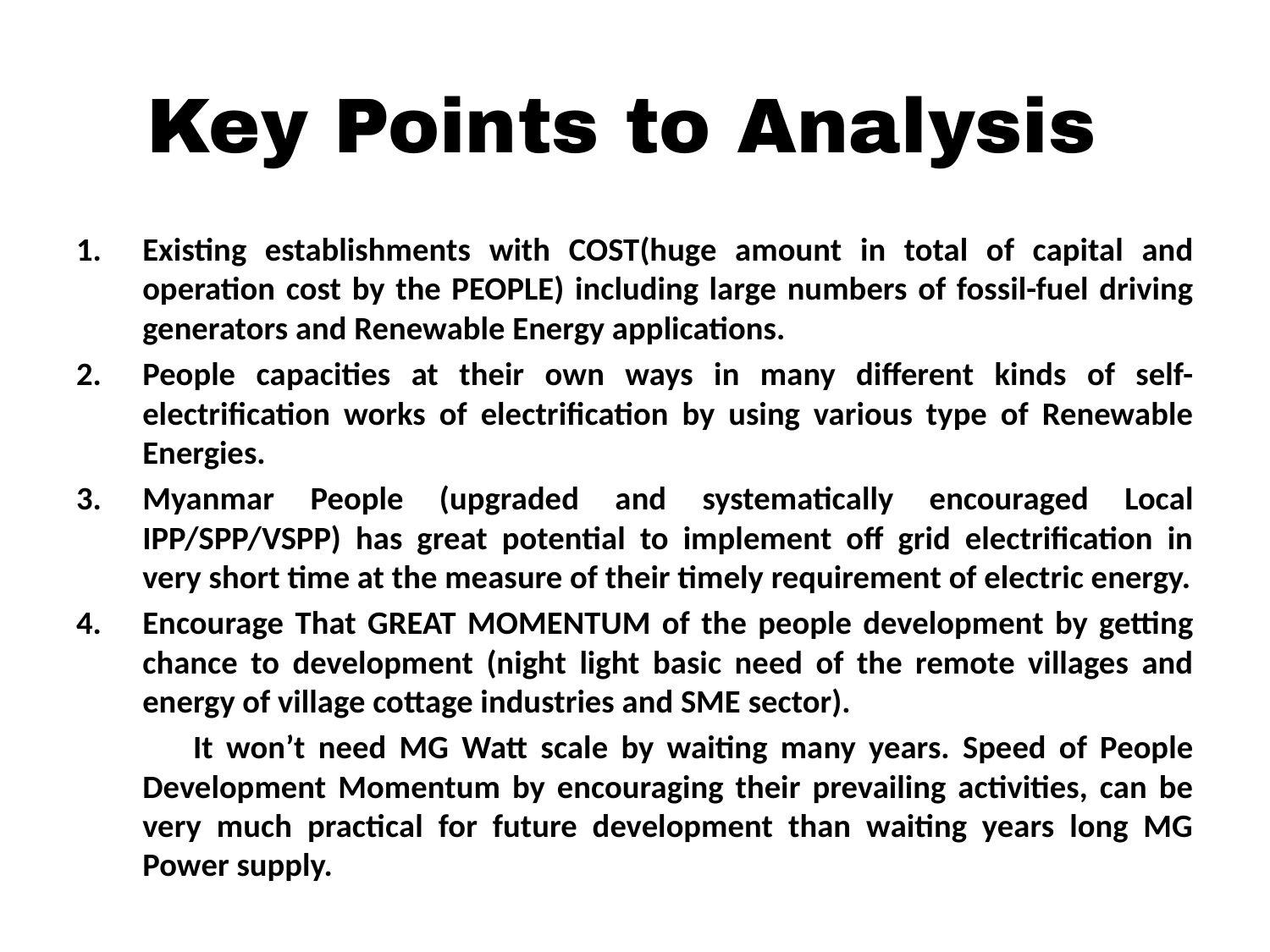

# Key Points to Analysis
Existing establishments with COST(huge amount in total of capital and operation cost by the PEOPLE) including large numbers of fossil-fuel driving generators and Renewable Energy applications.
People capacities at their own ways in many different kinds of self-electrification works of electrification by using various type of Renewable Energies.
Myanmar People (upgraded and systematically encouraged Local IPP/SPP/VSPP) has great potential to implement off grid electrification in very short time at the measure of their timely requirement of electric energy.
Encourage That GREAT MOMENTUM of the people development by getting chance to development (night light basic need of the remote villages and energy of village cottage industries and SME sector).
         It won’t need MG Watt scale by waiting many years. Speed of People Development Momentum by encouraging their prevailing activities, can be very much practical for future development than waiting years long MG Power supply.